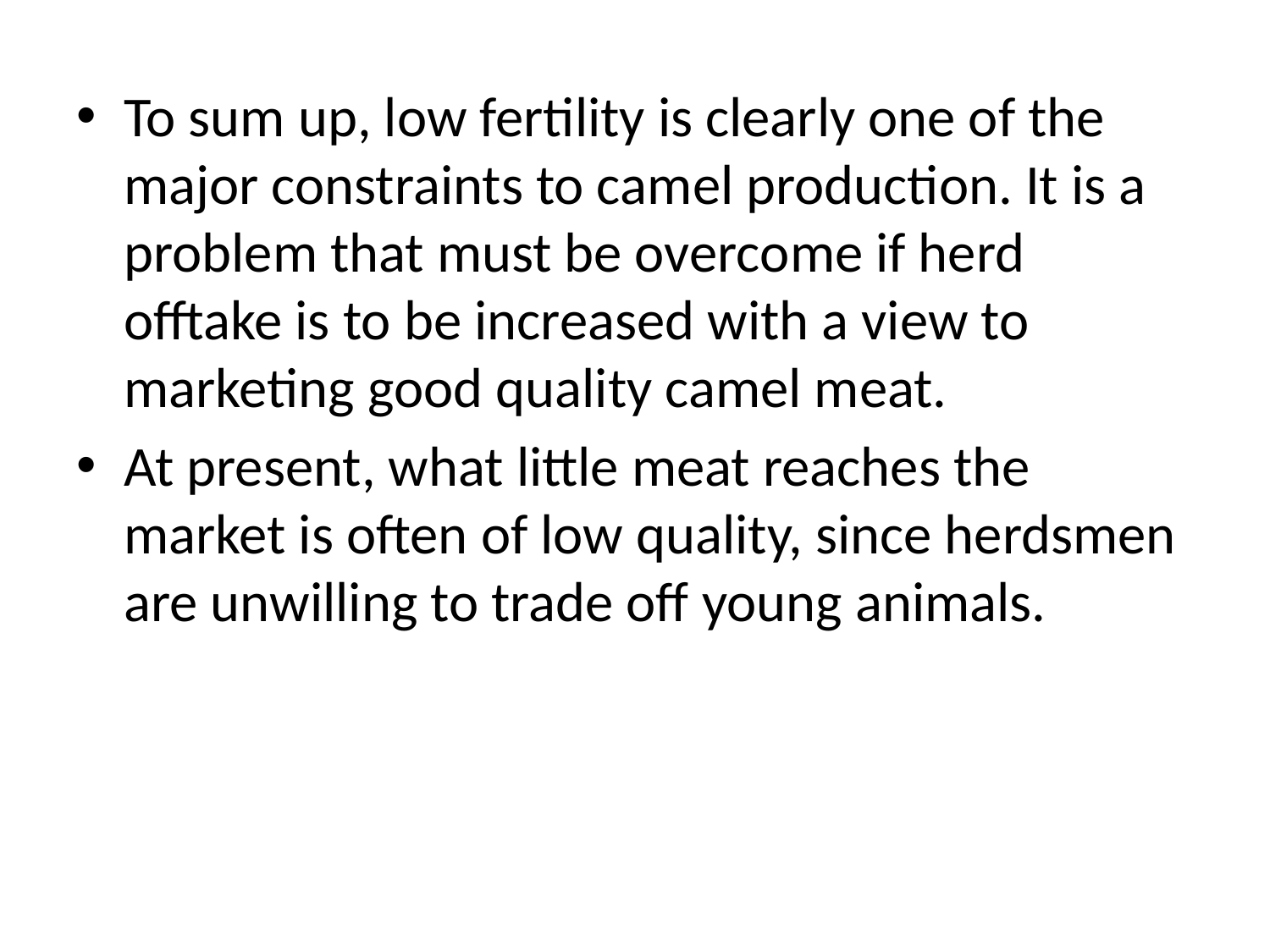

To sum up, low fertility is clearly one of the major constraints to camel production. It is a problem that must be overcome if herd offtake is to be increased with a view to marketing good quality camel meat.
At present, what little meat reaches the market is often of low quality, since herdsmen are unwilling to trade off young animals.